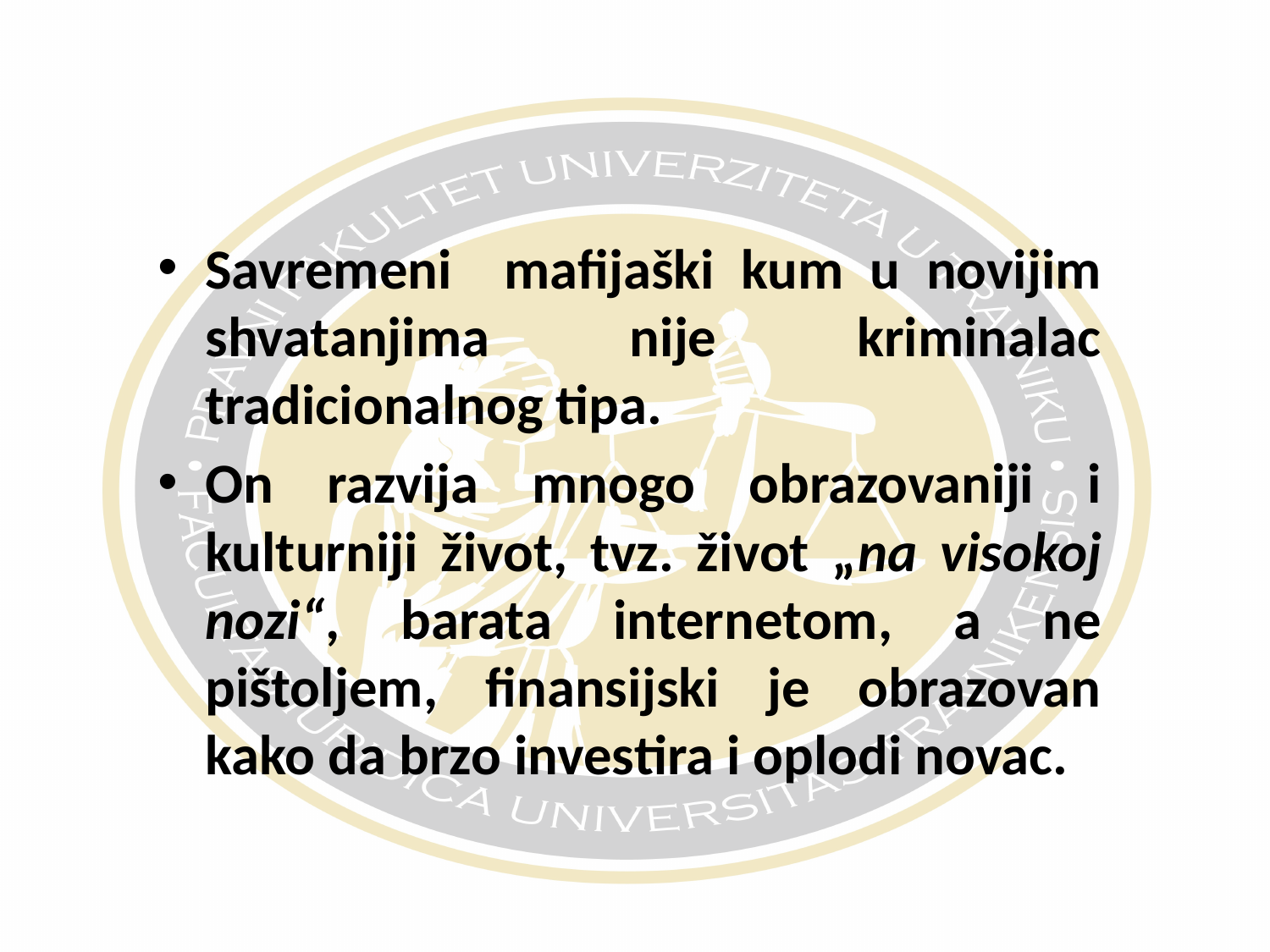

#
Savremeni  mafijaški kum u novijim shvatanjima nije kriminalac tradicionalnog tipa.
On razvija mnogo obrazovaniji i kulturniji život, tvz. život „na visokoj nozi“, barata internetom, a ne pištoljem, finansijski je obrazovan kako da brzo investira i oplodi novac.